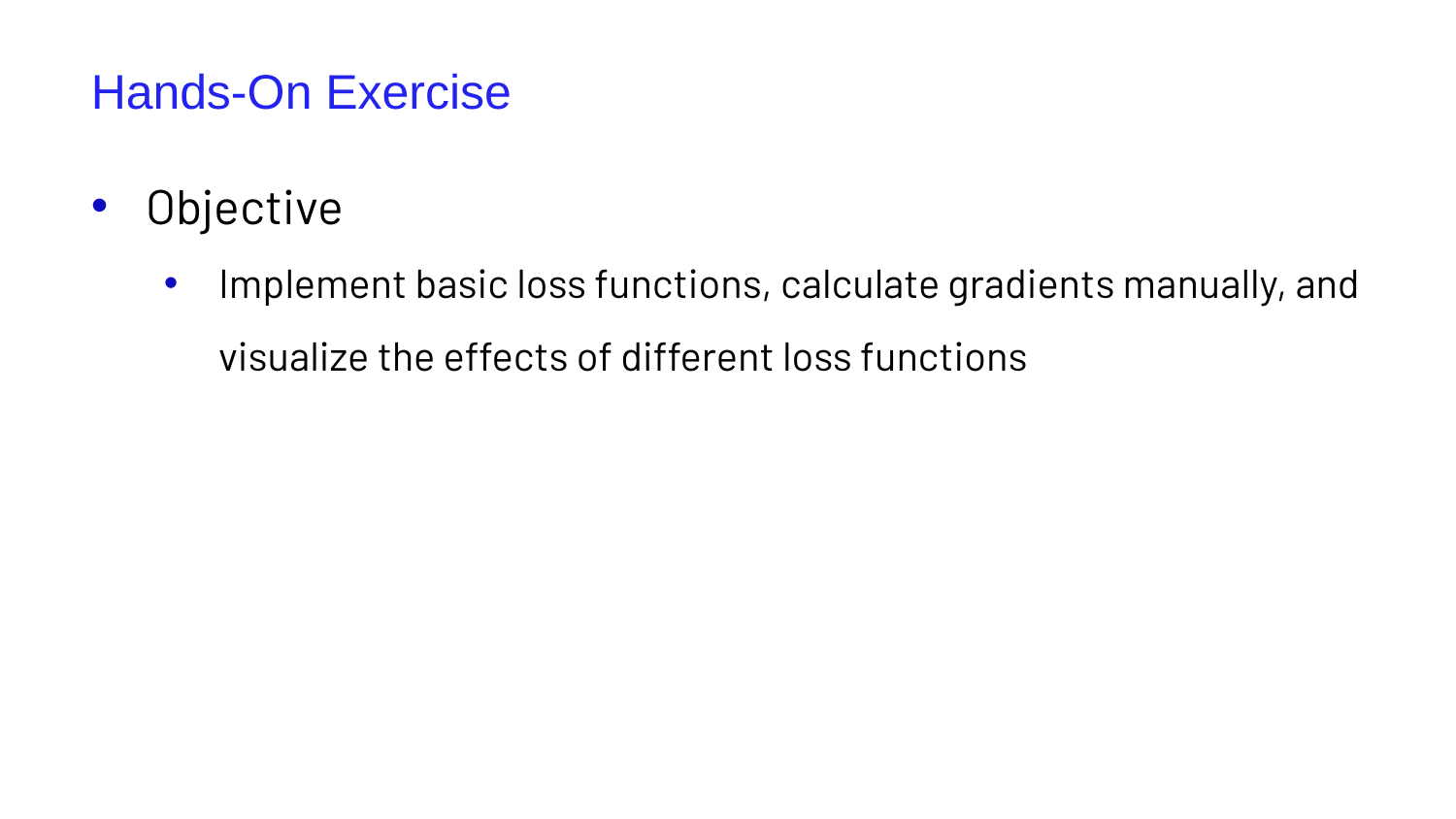

Hands-On Exercise
Objective
Implement basic loss functions, calculate gradients manually, and visualize the effects of different loss functions